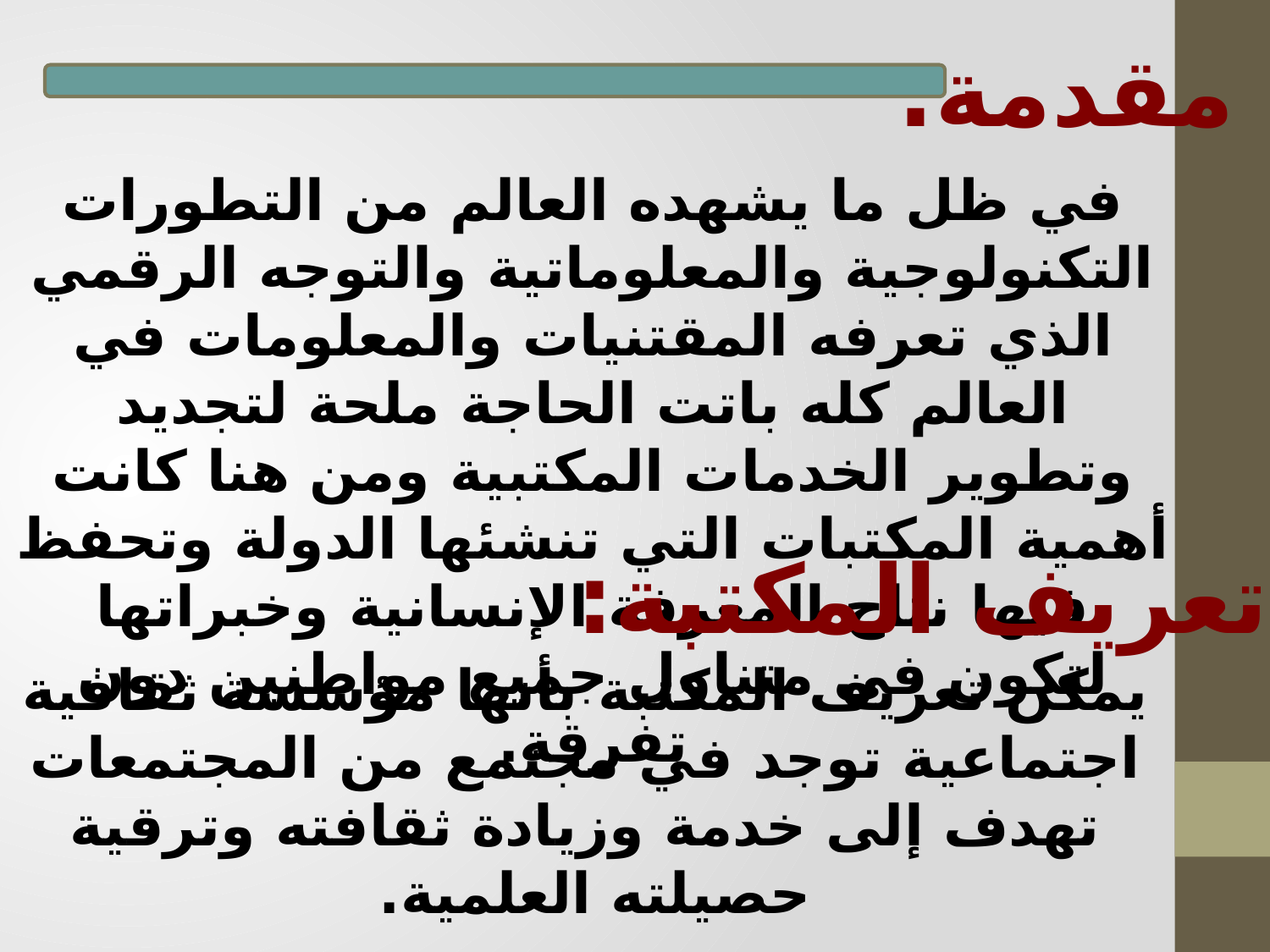

مقدمة:

في ظل ما يشهده العالم من التطورات التكنولوجية والمعلوماتية والتوجه الرقمي الذي تعرفه المقتنيات والمعلومات في العالم كله باتت الحاجة ملحة لتجديد وتطوير الخدمات المكتبية ومن هنا كانت أهمية المكتبات التي تنشئها الدولة وتحفظ فيها نتاج المعرفة الإنسانية وخبراتها لتكون في متناول جميع مواطنين دون تفرقة.
تعريف المكتبة:

يمكن تعريف المكتبة بأنها مؤسسة ثقافية اجتماعية توجد في مجتمع من المجتمعات تهدف إلى خدمة وزيادة ثقافته وترقية حصيلته العلمية.